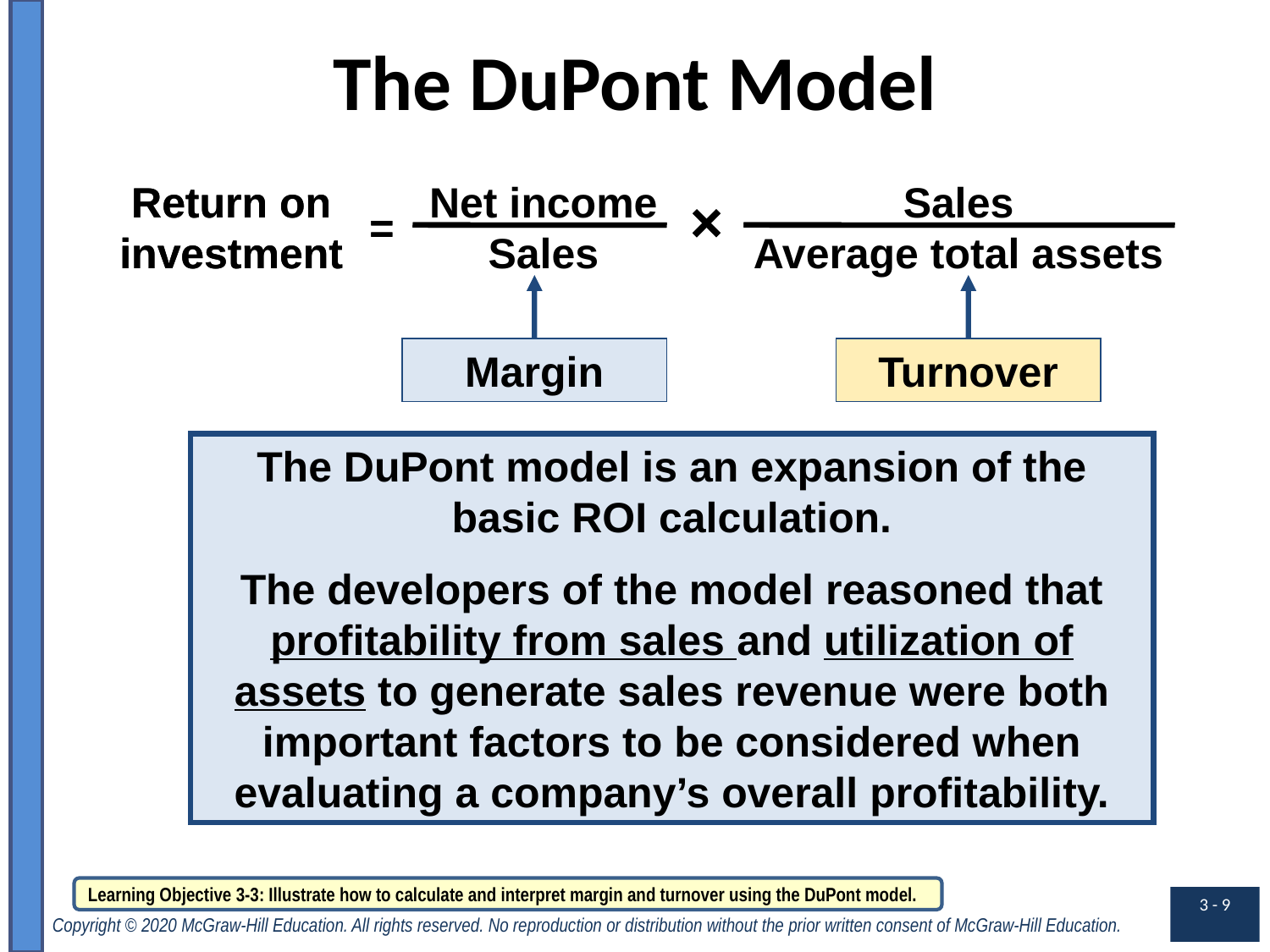

# The DuPont Model
 Return on
investment
    Net income
Sales
    Sales
Average total assets
×
=

 Return on
investment
×
=

Margin
Turnover
The DuPont model is an expansion of the basic ROI calculation.

The developers of the model reasoned that profitability from sales and utilization of assets to generate sales revenue were both important factors to be considered when evaluating a company’s overall profitability.
Learning Objective 3-3: Illustrate how to calculate and interpret margin and turnover using the DuPont model.